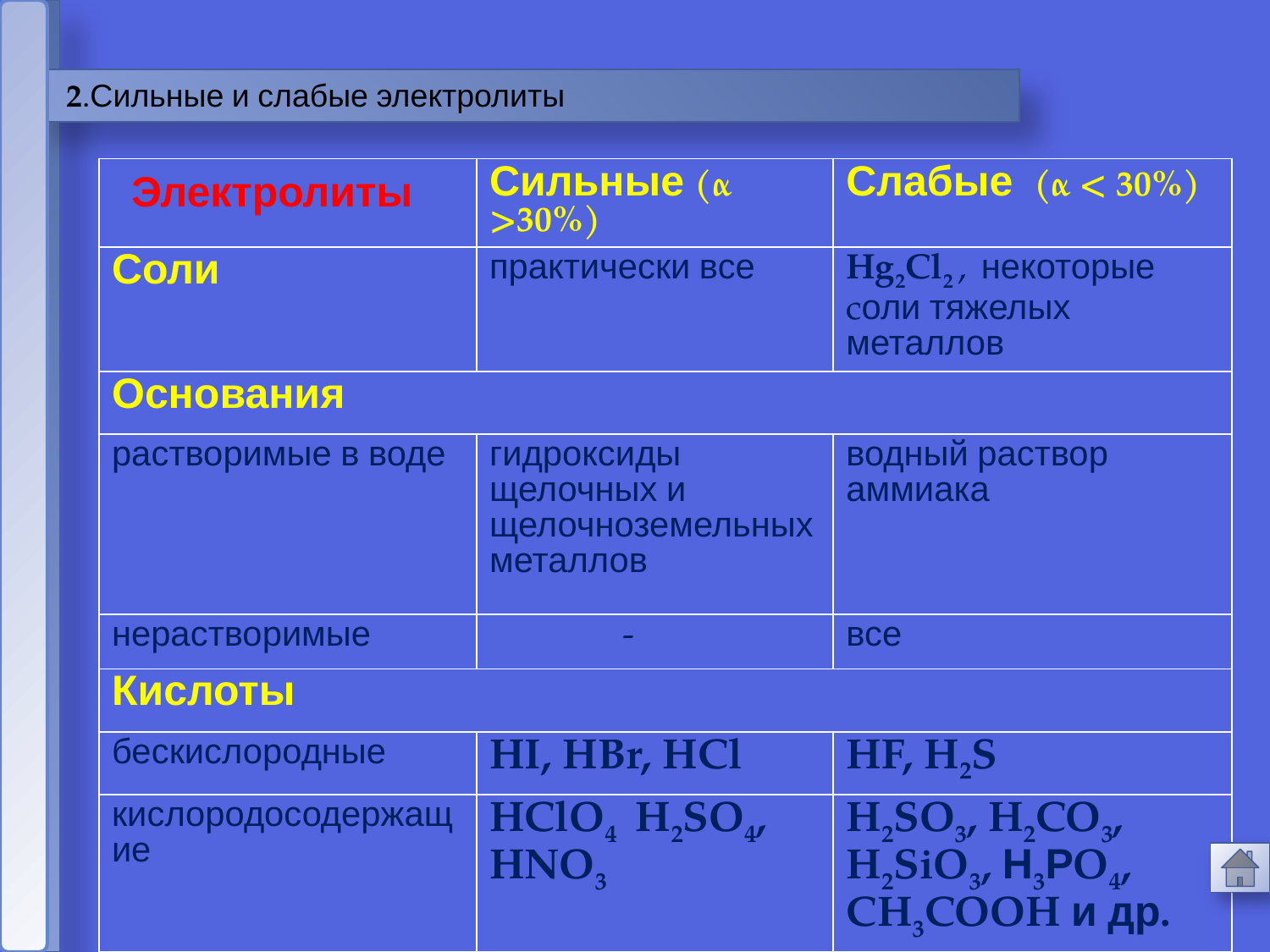

2.Сильные и слабые электролиты
|  | Сильные (α >30%) | Слабые (α < 30%) |
| --- | --- | --- |
| Соли | практически все | Hg2Cl2 , некоторые cоли тяжелых металлов |
| Основания |  |  |
| растворимые в воде | гидроксиды щелочных и щелочноземельных металлов | водный раствор аммиака |
| нерастворимые | - | все |
| Кислоты |  |  |
| бескислородные | HI, HBr, HCl | HF, H2S |
| кислородосодержащие | HClO4 H2SO4, HNO3 | H2SO3, H2CO3, H2SiO3, Н3РO4, CH3COOH и др. |
Электролиты